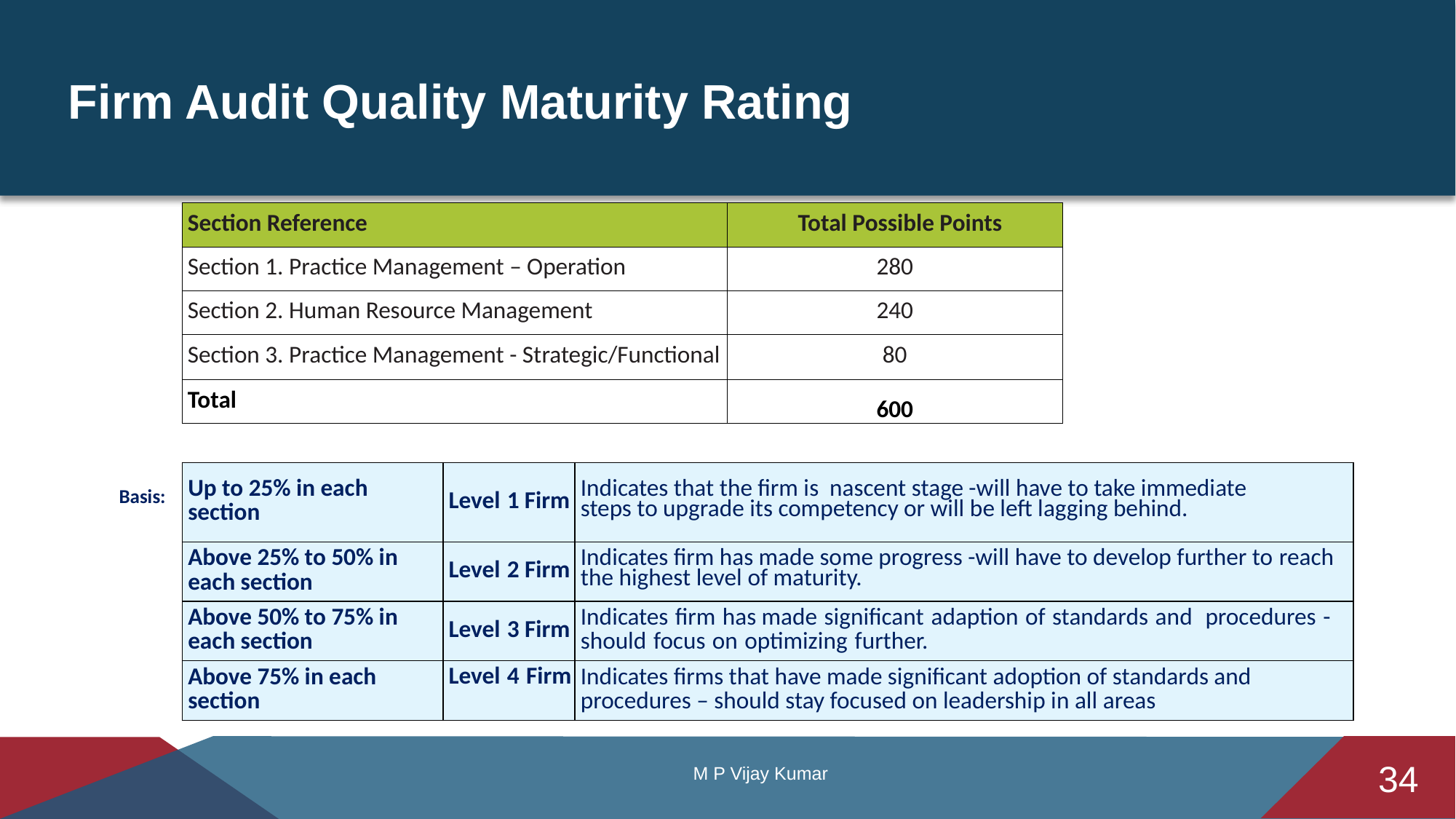

Firm Audit Quality Maturity Rating
| Section Reference | Total Possible Points |
| --- | --- |
| Section 1. Practice Management – Operation | 280 |
| Section 2. Human Resource Management | 240 |
| Section 3. Practice Management - Strategic/Functional | 80 |
| Total | 600 |

| Up to 25% in each section | Level 1 Firm | Indicates that the firm is nascent stage -will have to take immediate steps to upgrade its competency or will be left lagging behind. |
| --- | --- | --- |
| Above 25% to 50% in each section | Level 2 Firm | Indicates firm has made some progress -will have to develop further to reach the highest level of maturity. |
| Above 50% to 75% in each section | Level 3 Firm | Indicates firm has made significant adaption of standards and procedures - should focus on optimizing further. |
| Above 75% in each section | Level 4 Firm | Indicates firms that have made significant adoption of standards and procedures – should stay focused on leadership in all areas |
| Basis: |  |  |
| --- | --- | --- |
|  |  |  |
|  |  |  |